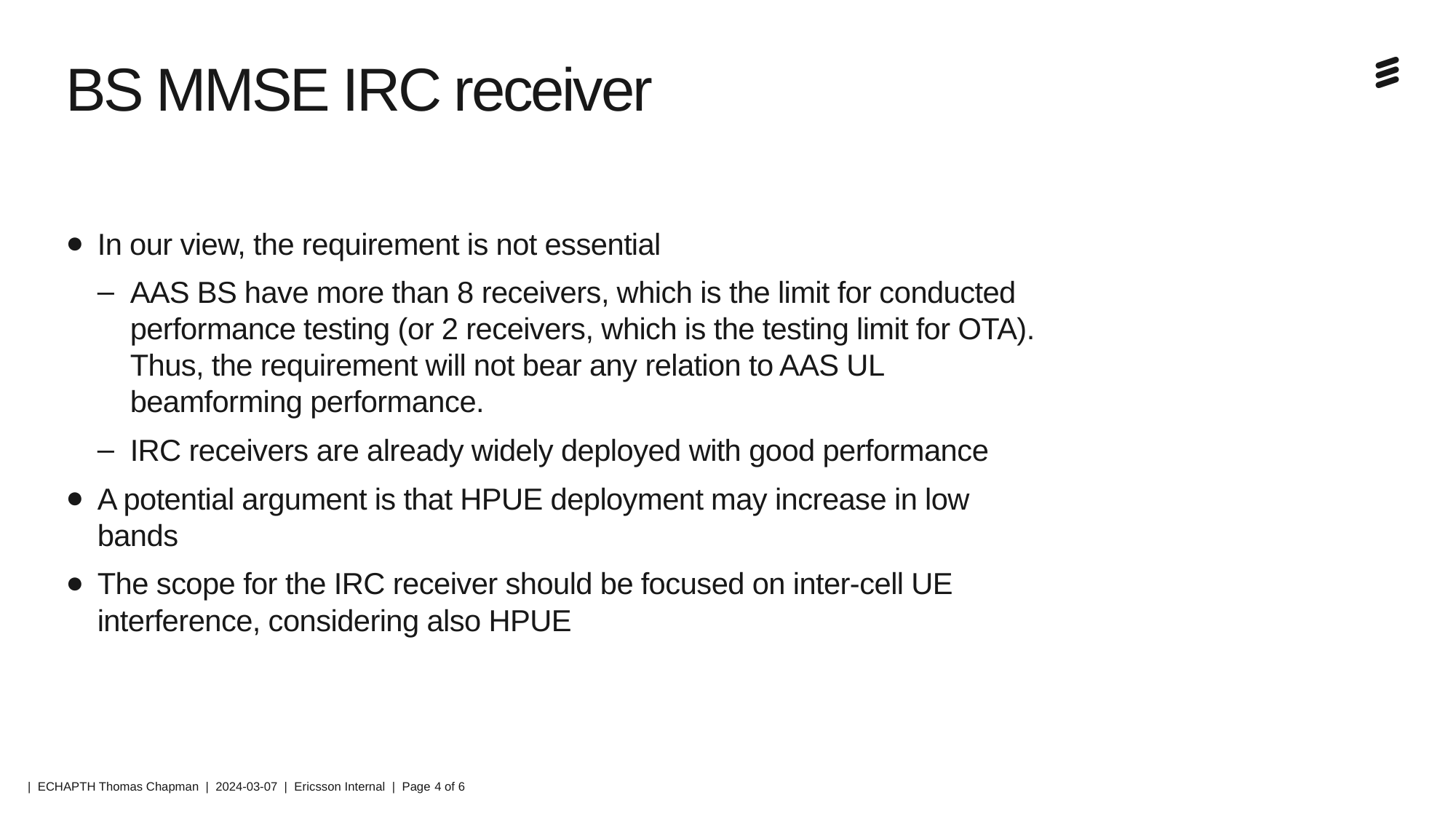

# BS MMSE IRC receiver
In our view, the requirement is not essential
AAS BS have more than 8 receivers, which is the limit for conducted performance testing (or 2 receivers, which is the testing limit for OTA). Thus, the requirement will not bear any relation to AAS UL beamforming performance.
IRC receivers are already widely deployed with good performance
A potential argument is that HPUE deployment may increase in low bands
The scope for the IRC receiver should be focused on inter-cell UE interference, considering also HPUE